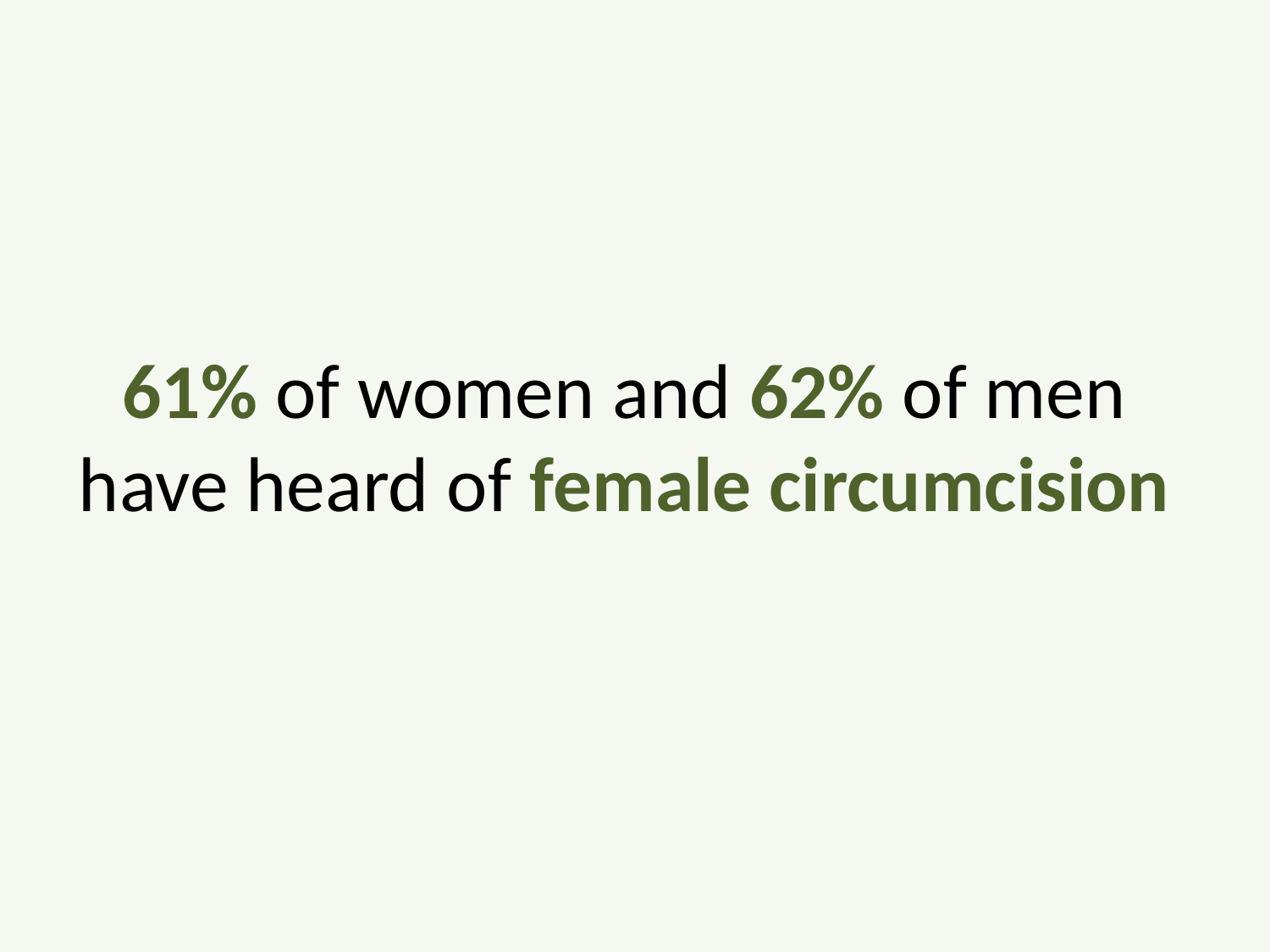

# 61% of women and 62% of men have heard of female circumcision